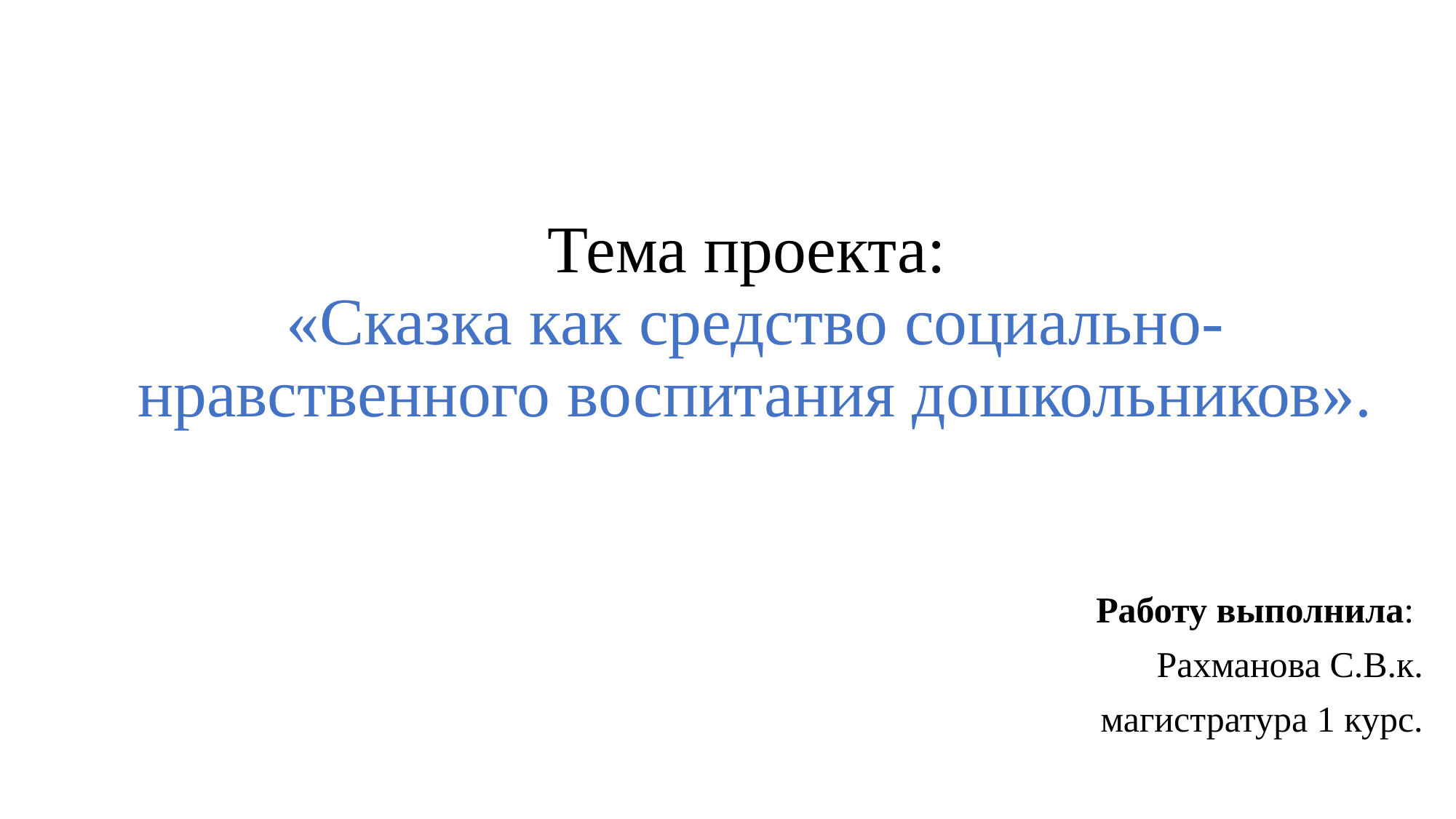

# Тема проекта: «Сказка как средство социально-нравственного воспитания дошкольников».
Работу выполнила:
Рахманова С.В.к.
магистратура 1 курс.